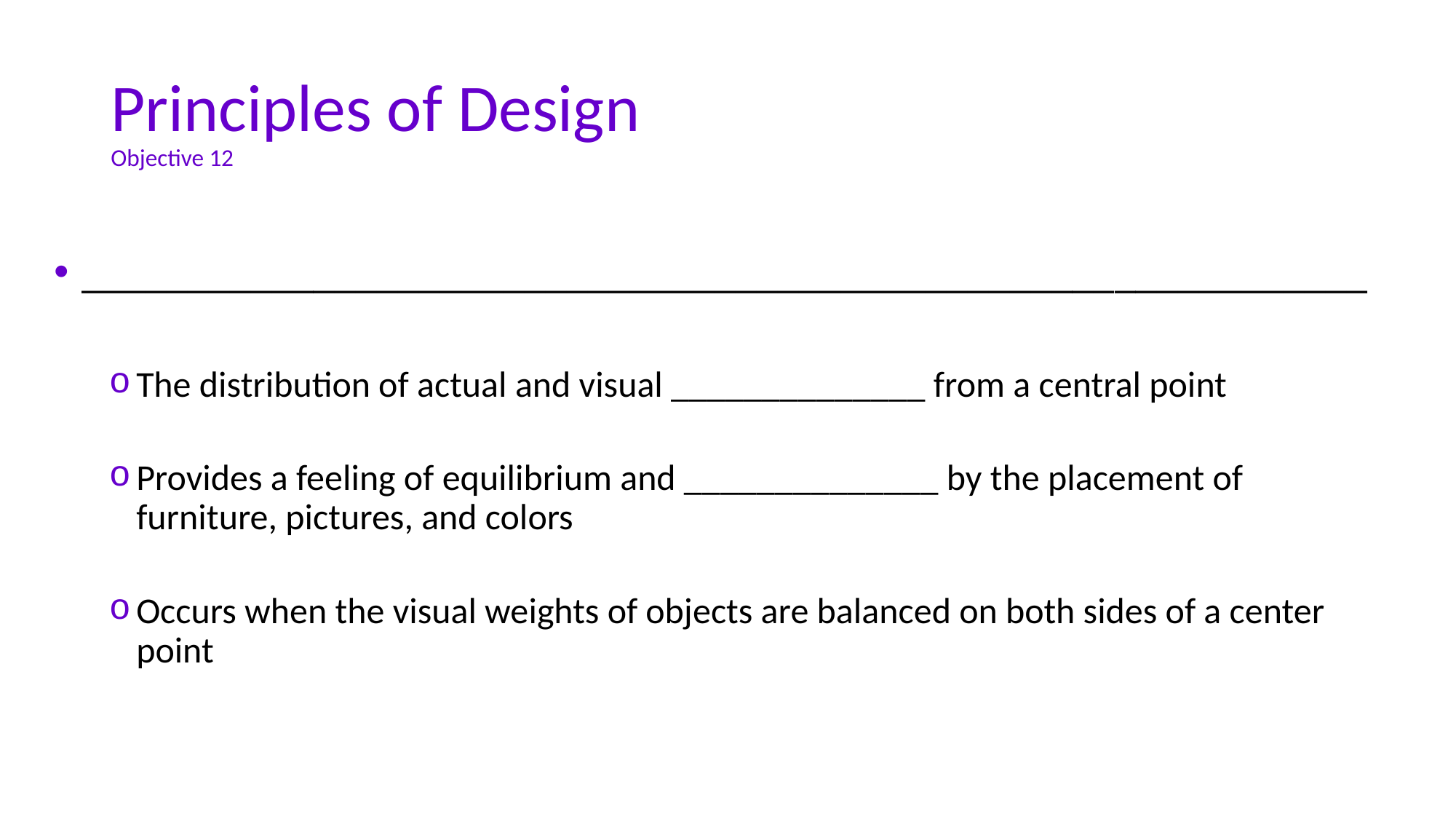

# Principles of Design Objective 12
_____________________________________________________________

The distribution of actual and visual ______________ from a central point

Provides a feeling of equilibrium and ______________ by the placement of furniture, pictures, and colors

Occurs when the visual weights of objects are balanced on both sides of a center point